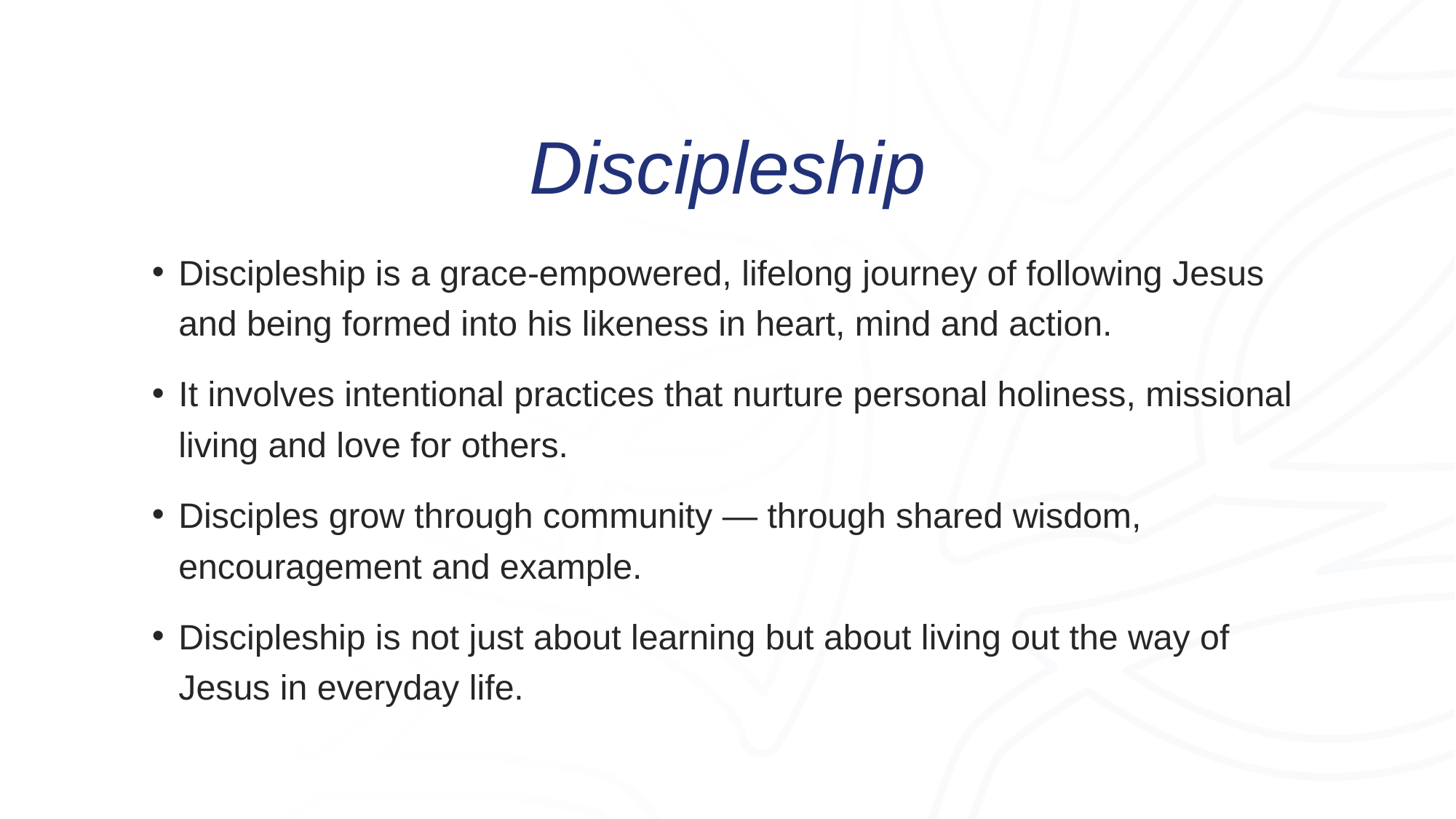

# Discipleship
Discipleship is a grace-empowered, lifelong journey of following Jesus and being formed into his likeness in heart, mind and action.
It involves intentional practices that nurture personal holiness, missional living and love for others.
Disciples grow through community — through shared wisdom, encouragement and example.
Discipleship is not just about learning but about living out the way of Jesus in everyday life.